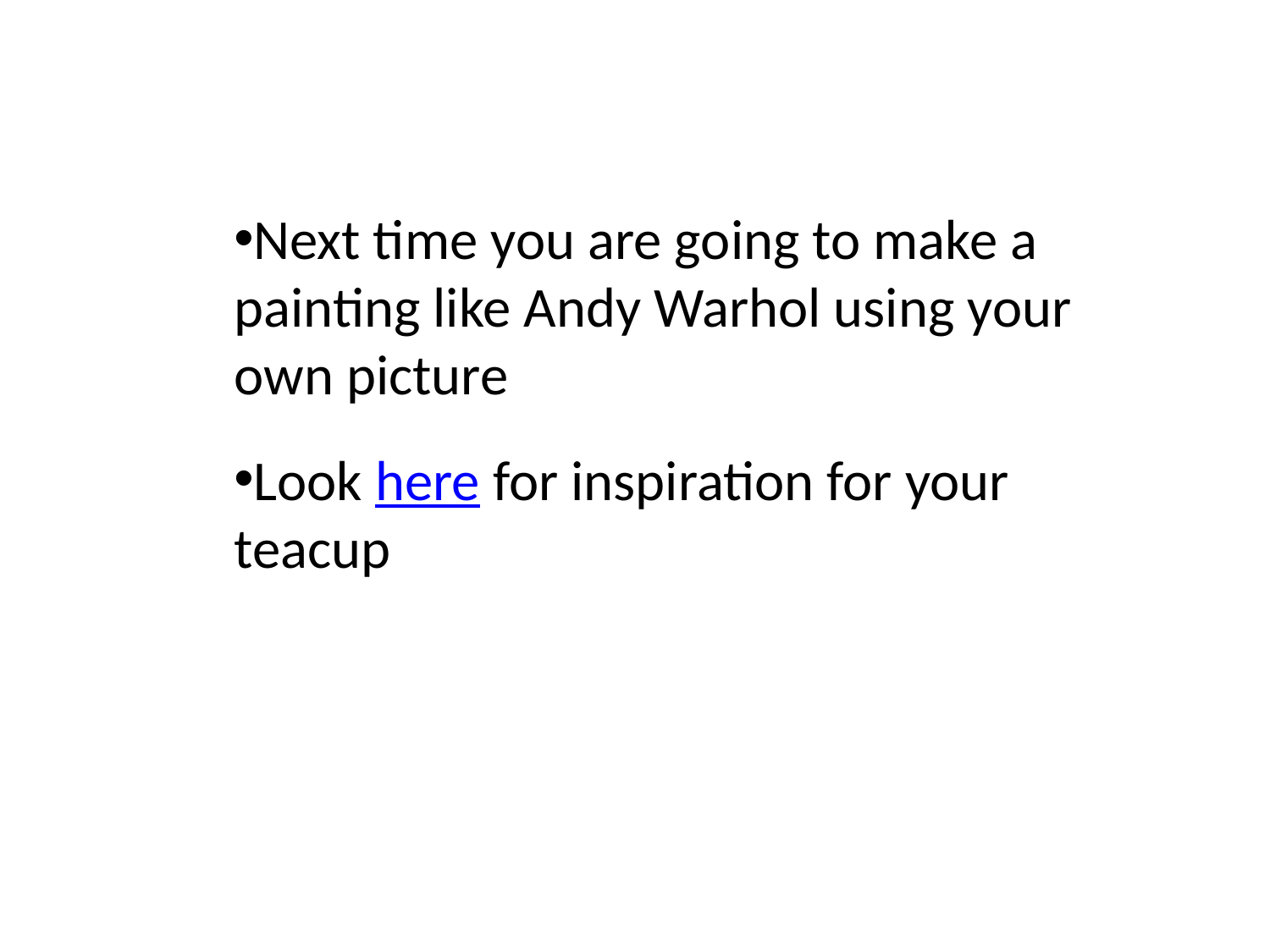

Next time you are going to make a painting like Andy Warhol using your own picture

Look here for inspiration for your teacup